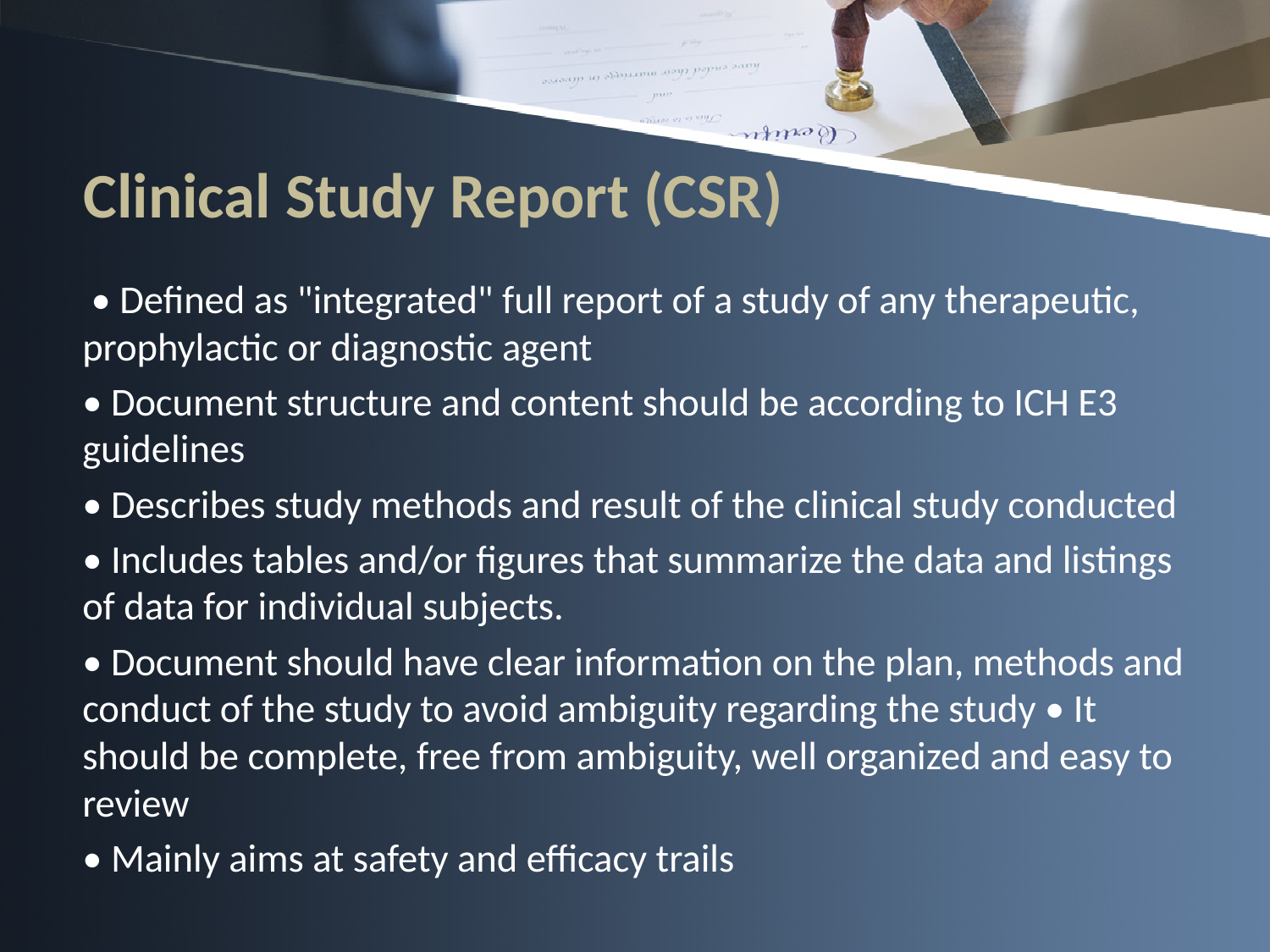

# Clinical Study Report (CSR)
 • Defined as "integrated" full report of a study of any therapeutic, prophylactic or diagnostic agent
• Document structure and content should be according to ICH E3 guidelines
• Describes study methods and result of the clinical study conducted
• Includes tables and/or figures that summarize the data and listings of data for individual subjects.
• Document should have clear information on the plan, methods and conduct of the study to avoid ambiguity regarding the study • It should be complete, free from ambiguity, well organized and easy to review
• Mainly aims at safety and efficacy trails